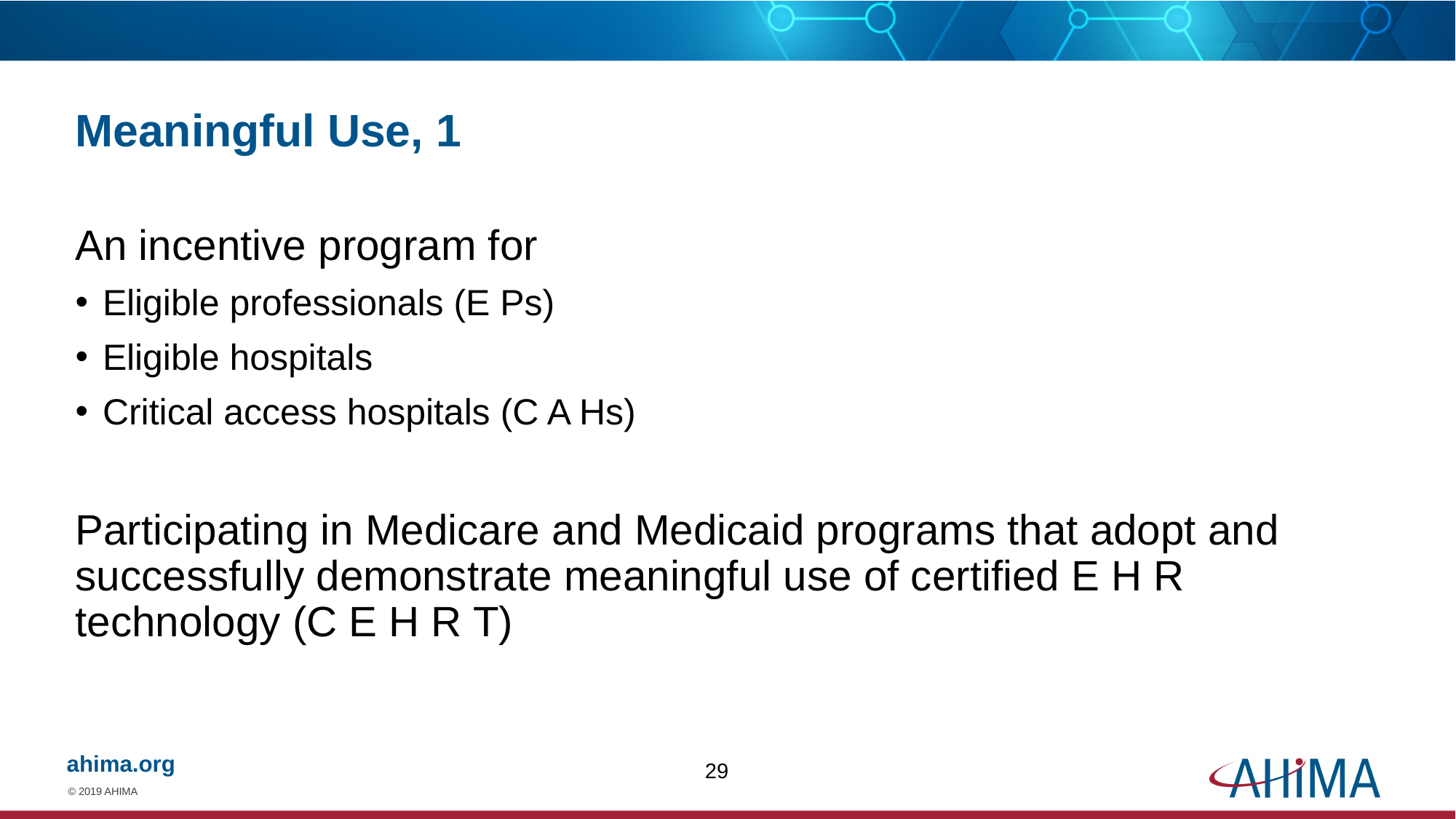

# Meaningful Use, 1
An incentive program for
Eligible professionals (E Ps)
Eligible hospitals
Critical access hospitals (C A Hs)

Participating in Medicare and Medicaid programs that adopt and successfully demonstrate meaningful use of certified E H R technology (C E H R T)